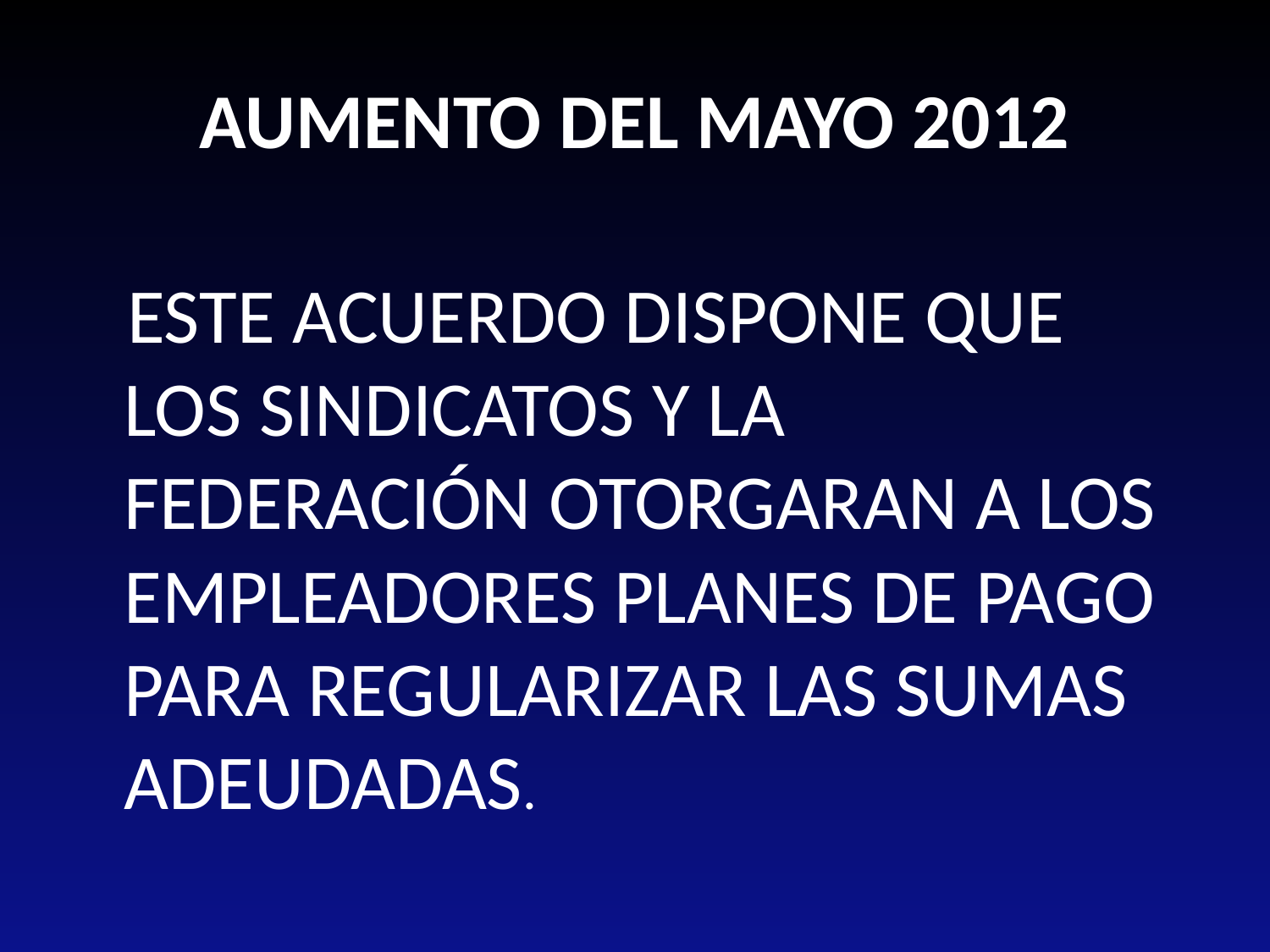

# AUMENTO DEL MAYO 2012

    ESTE ACUERDO DISPONE QUE LOS SINDICATOS Y LA FEDERACIÓN OTORGARAN A LOS EMPLEADORES PLANES DE PAGO PARA REGULARIZAR LAS SUMAS ADEUDADAS.